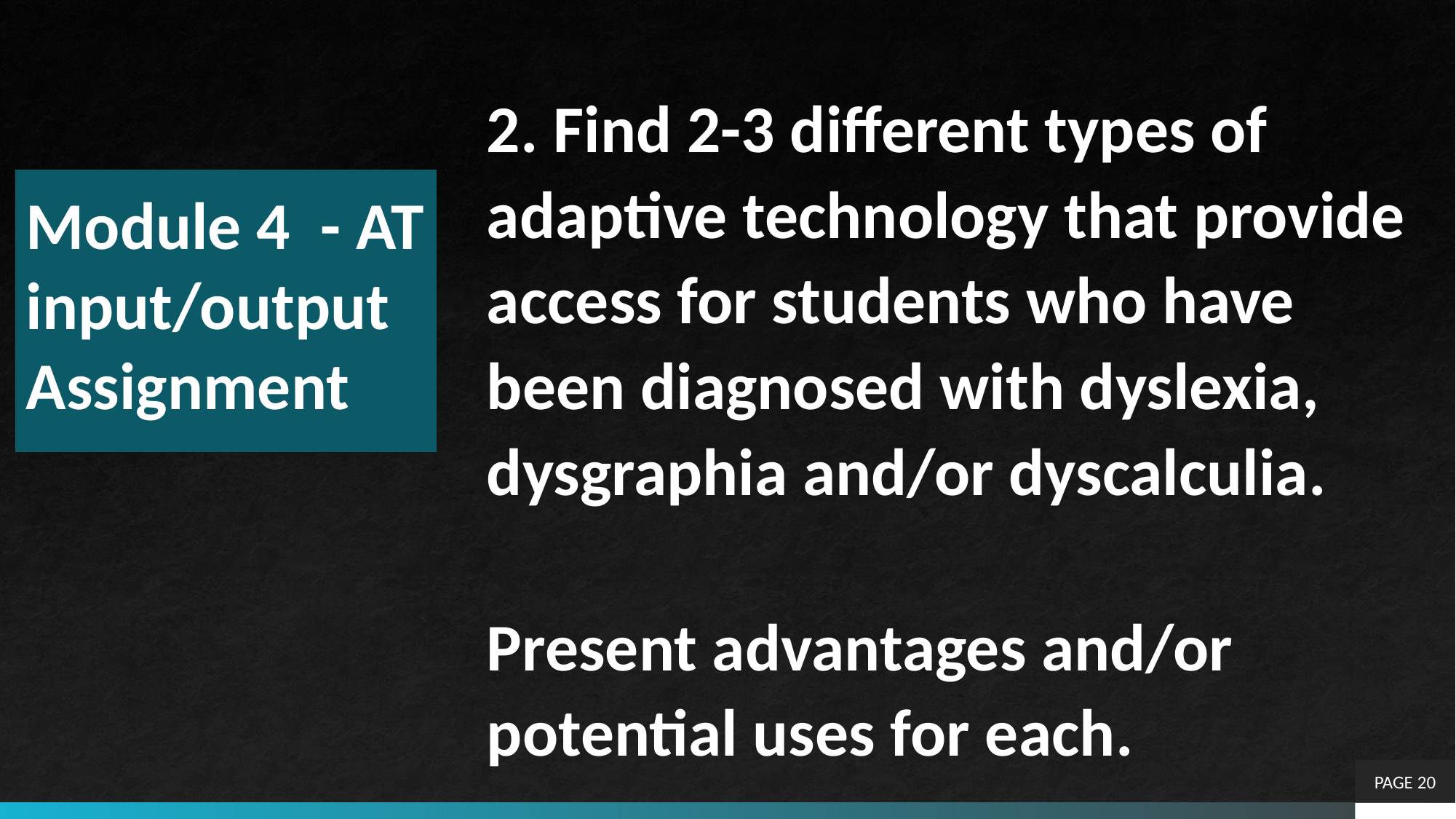

2. Find 2-3 different types of adaptive technology that provide access for students who have been diagnosed with dyslexia, dysgraphia and/or dyscalculia.

Present advantages and/or potential uses for each.

# Module 4  - AT input/output Assignment
PAGE 20